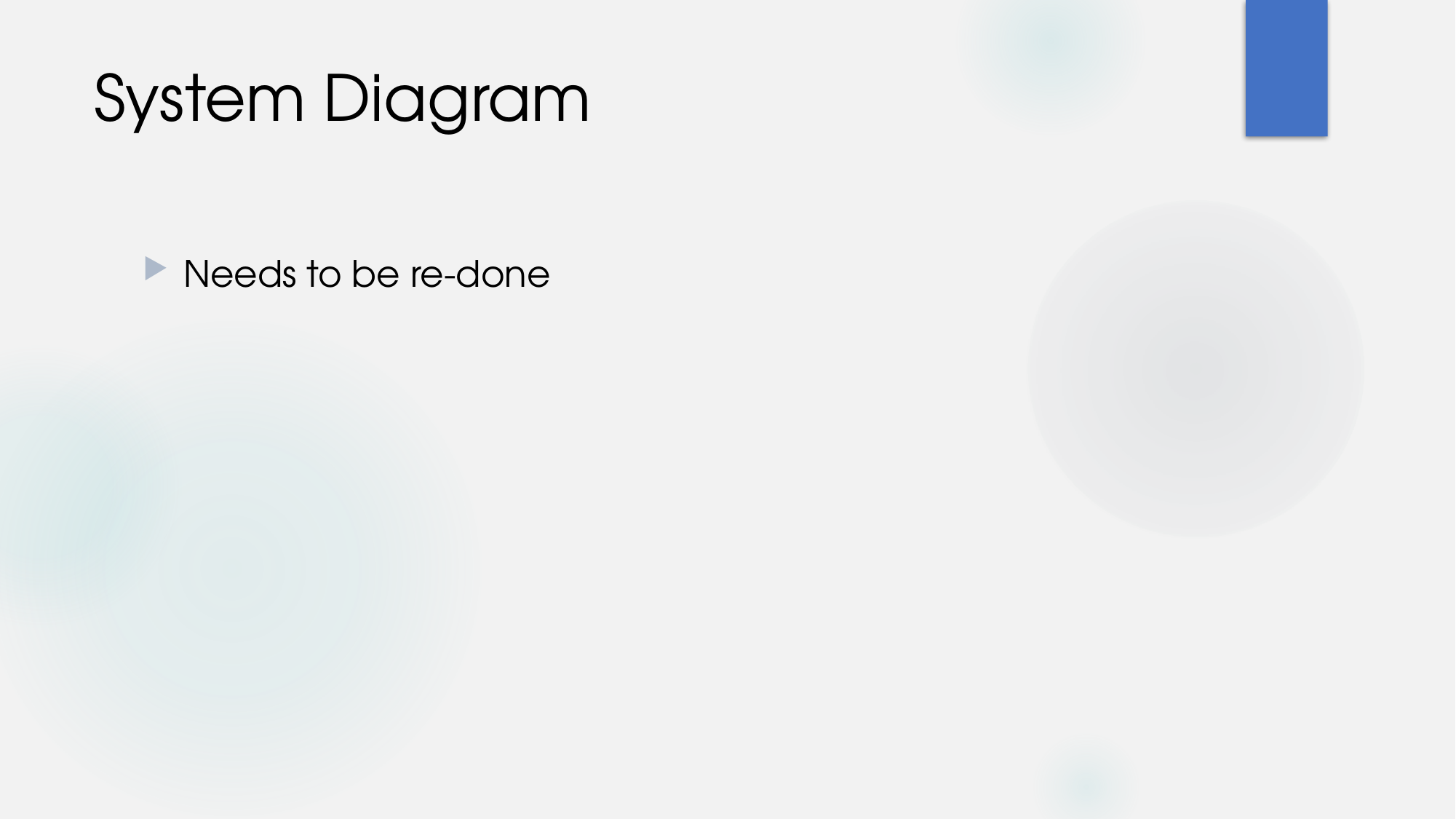

# System Diagram
Needs to be re-done